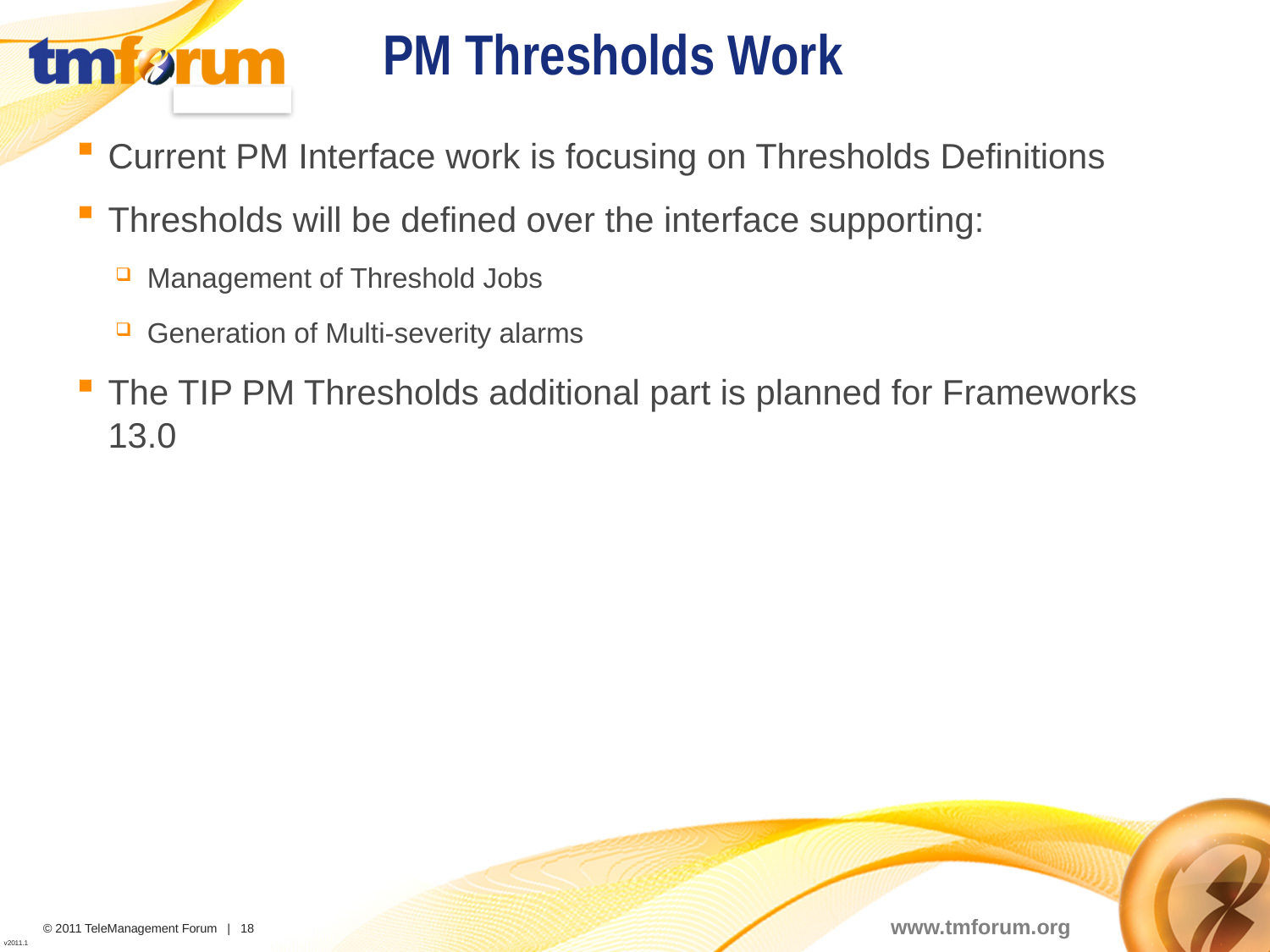

# PM Thresholds Work
Current PM Interface work is focusing on Thresholds Definitions
Thresholds will be defined over the interface supporting:
Management of Threshold Jobs
Generation of Multi-severity alarms
The TIP PM Thresholds additional part is planned for Frameworks 13.0

18